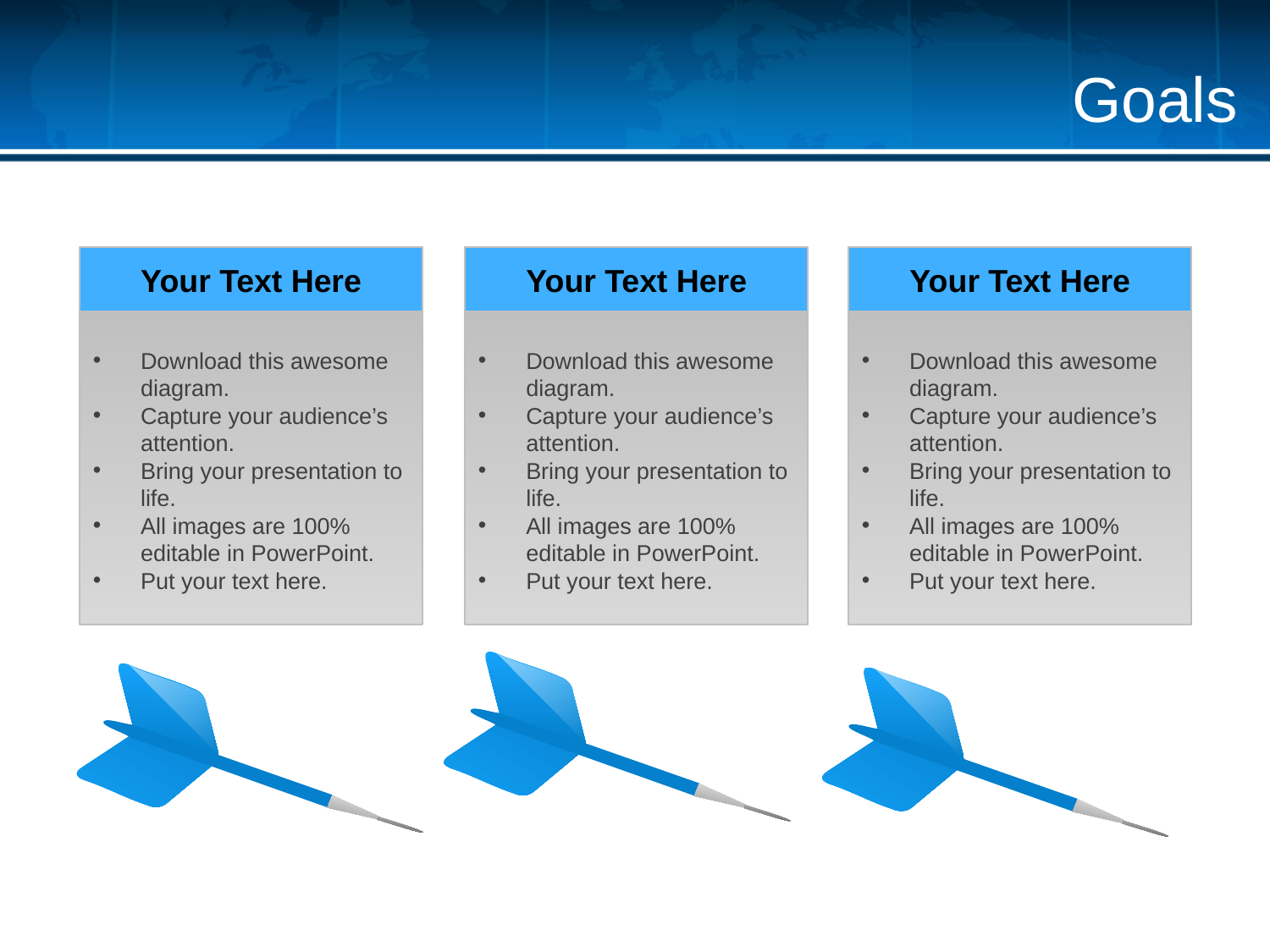

Goals

Your Text Here
Download this awesome diagram.
Capture your audience’s attention.
Bring your presentation to life.
All images are 100% editable in PowerPoint.
Put your text here.

Your Text Here
Download this awesome diagram.
Capture your audience’s attention.
Bring your presentation to life.
All images are 100% editable in PowerPoint.
Put your text here.

Your Text Here
Download this awesome diagram.
Capture your audience’s attention.
Bring your presentation to life.
All images are 100% editable in PowerPoint.
Put your text here.